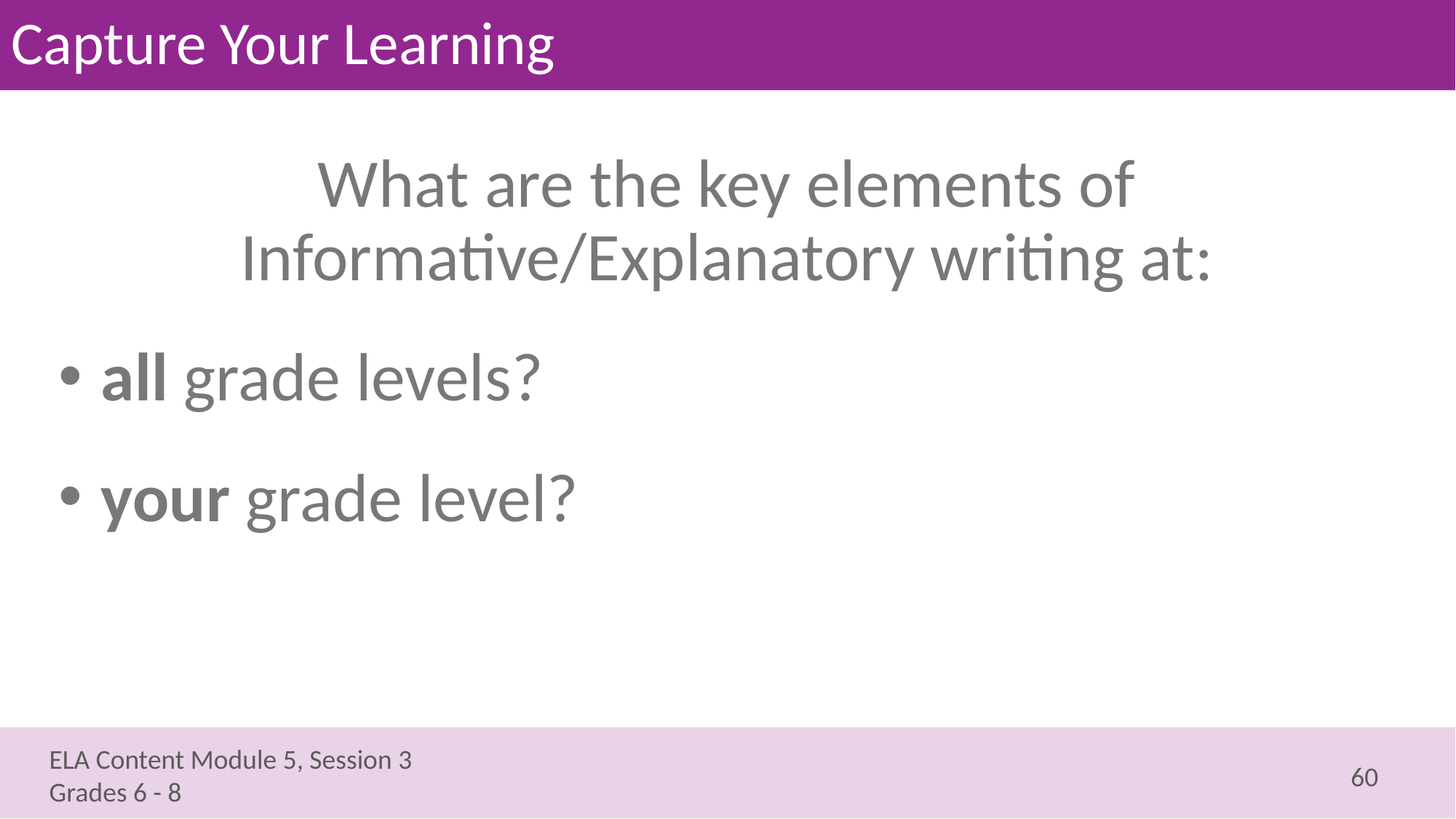

# Capture Your Learning
What are the key elements of Informative/Explanatory writing at:

 all grade levels?

 your grade level?

60